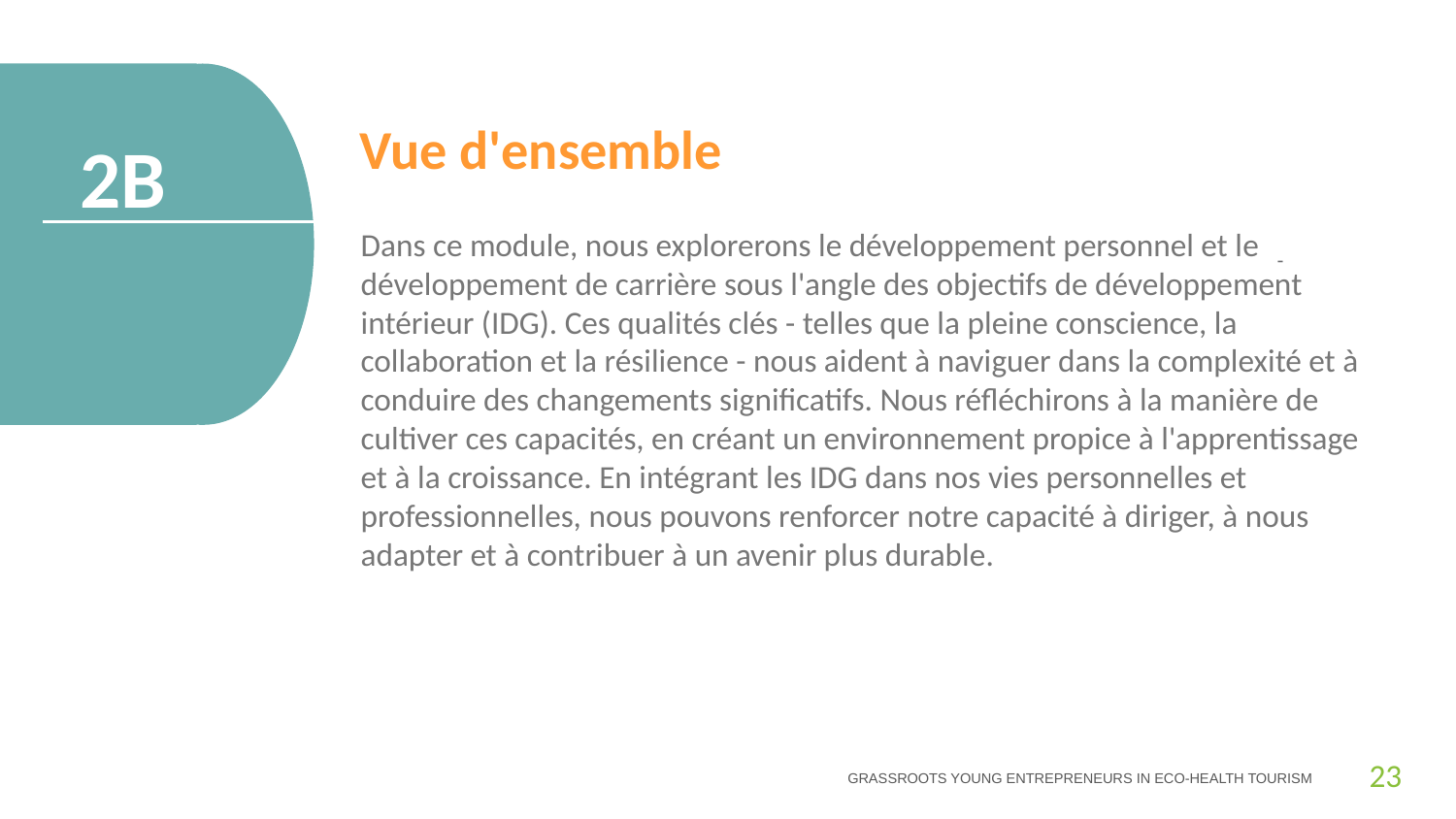

Vue d'ensemble
2B
Dans ce module, nous explorerons le développement personnel et le développement de carrière sous l'angle des objectifs de développement intérieur (IDG). Ces qualités clés - telles que la pleine conscience, la collaboration et la résilience - nous aident à naviguer dans la complexité et à conduire des changements significatifs. Nous réfléchirons à la manière de cultiver ces capacités, en créant un environnement propice à l'apprentissage et à la croissance. En intégrant les IDG dans nos vies personnelles et professionnelles, nous pouvons renforcer notre capacité à diriger, à nous adapter et à contribuer à un avenir plus durable.

-
23
GRASSROOTS YOUNG ENTREPRENEURS IN ECO-HEALTH TOURISM